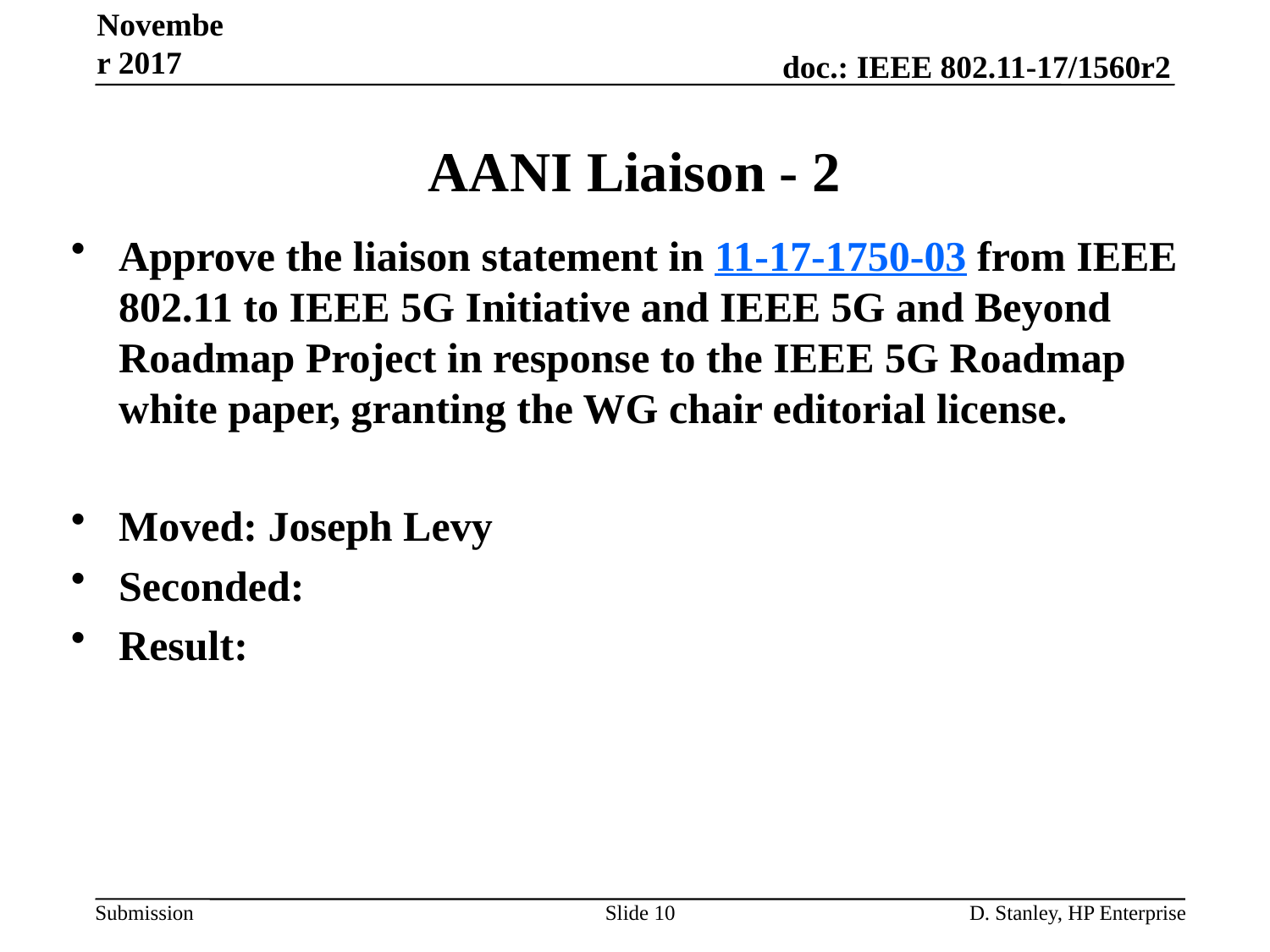

November 2017
# AANI Liaison - 2
Approve the liaison statement in 11-17-1750-03 from IEEE 802.11 to IEEE 5G Initiative and IEEE 5G and Beyond Roadmap Project in response to the IEEE 5G Roadmap white paper, granting the WG chair editorial license.

Moved: Joseph Levy
Seconded:
Result:

Slide 10
D. Stanley, HP Enterprise